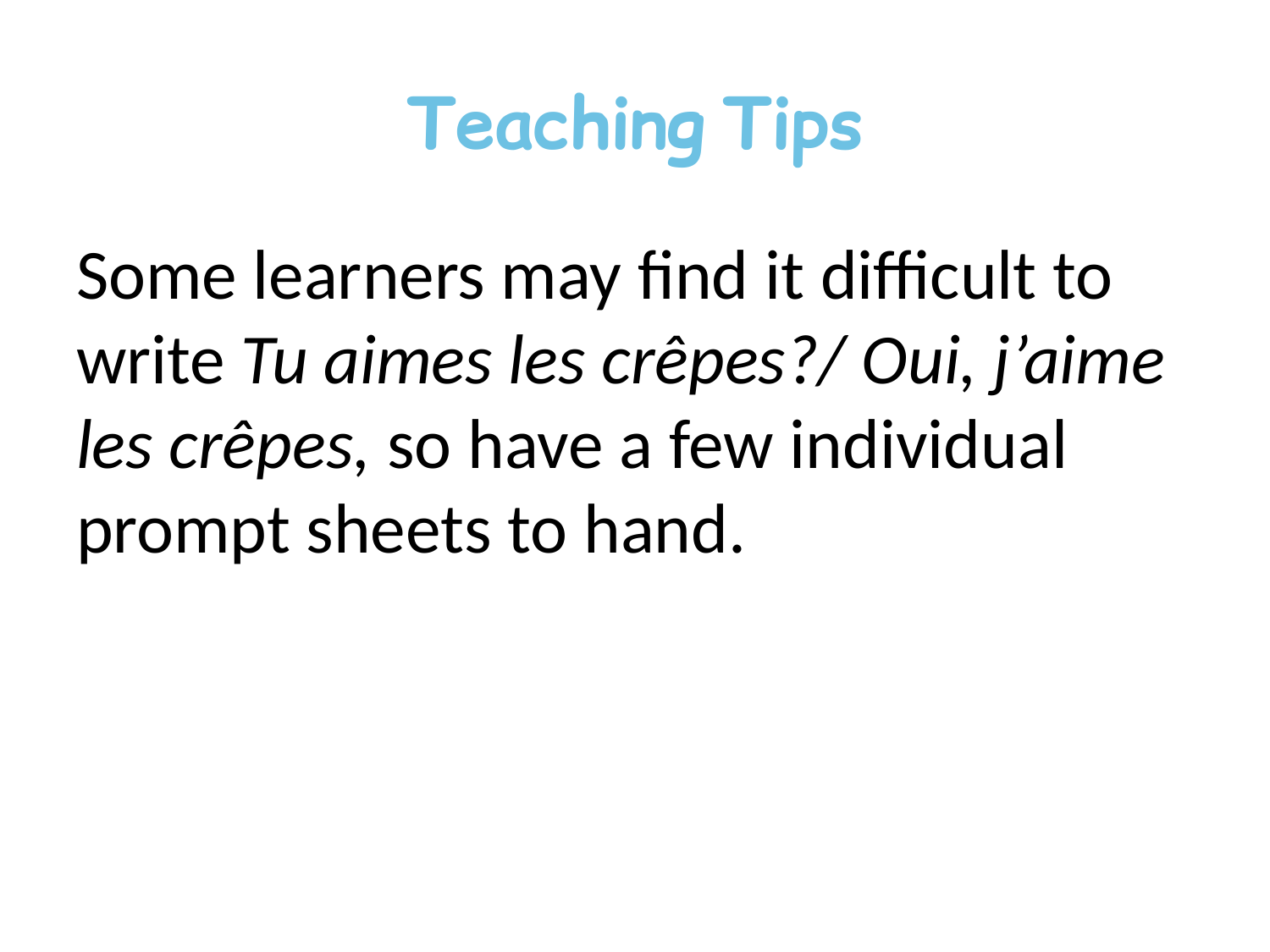

# Teaching Tips
Some learners may find it difficult to write Tu aimes les crêpes?/ Oui, j’aime les crêpes, so have a few individual prompt sheets to hand.